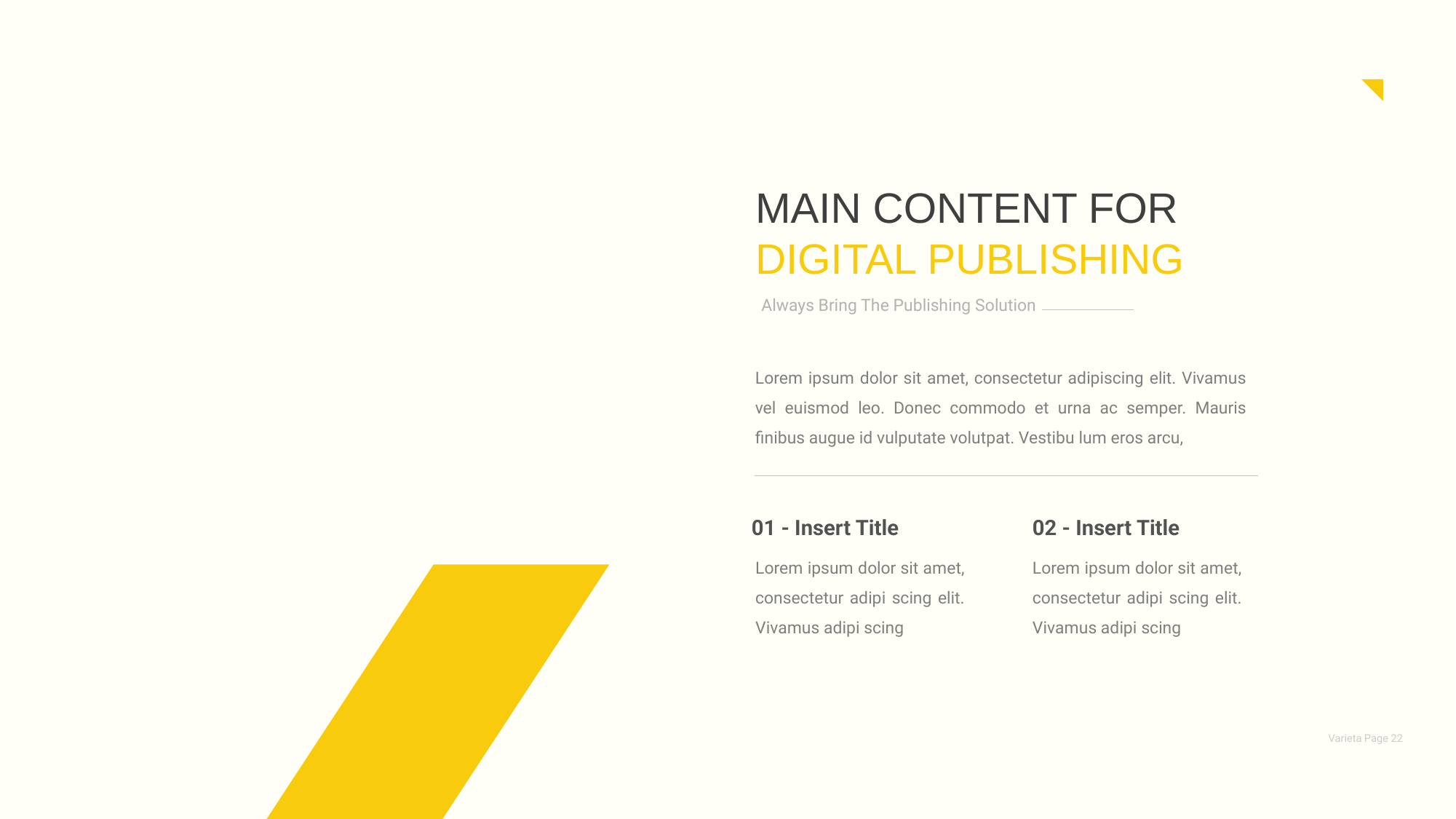

MAIN CONTENT FOR
DIGITAL PUBLISHING
Always Bring The Publishing Solution
Lorem ipsum dolor sit amet, consectetur adipiscing elit. Vivamus vel euismod leo. Donec commodo et urna ac semper. Mauris finibus augue id vulputate volutpat. Vestibu lum eros arcu,
01 - Insert Title
02 - Insert Title
Lorem ipsum dolor sit amet, consectetur adipi scing elit. Vivamus adipi scing
Lorem ipsum dolor sit amet, consectetur adipi scing elit. Vivamus adipi scing

Varieta Page 22